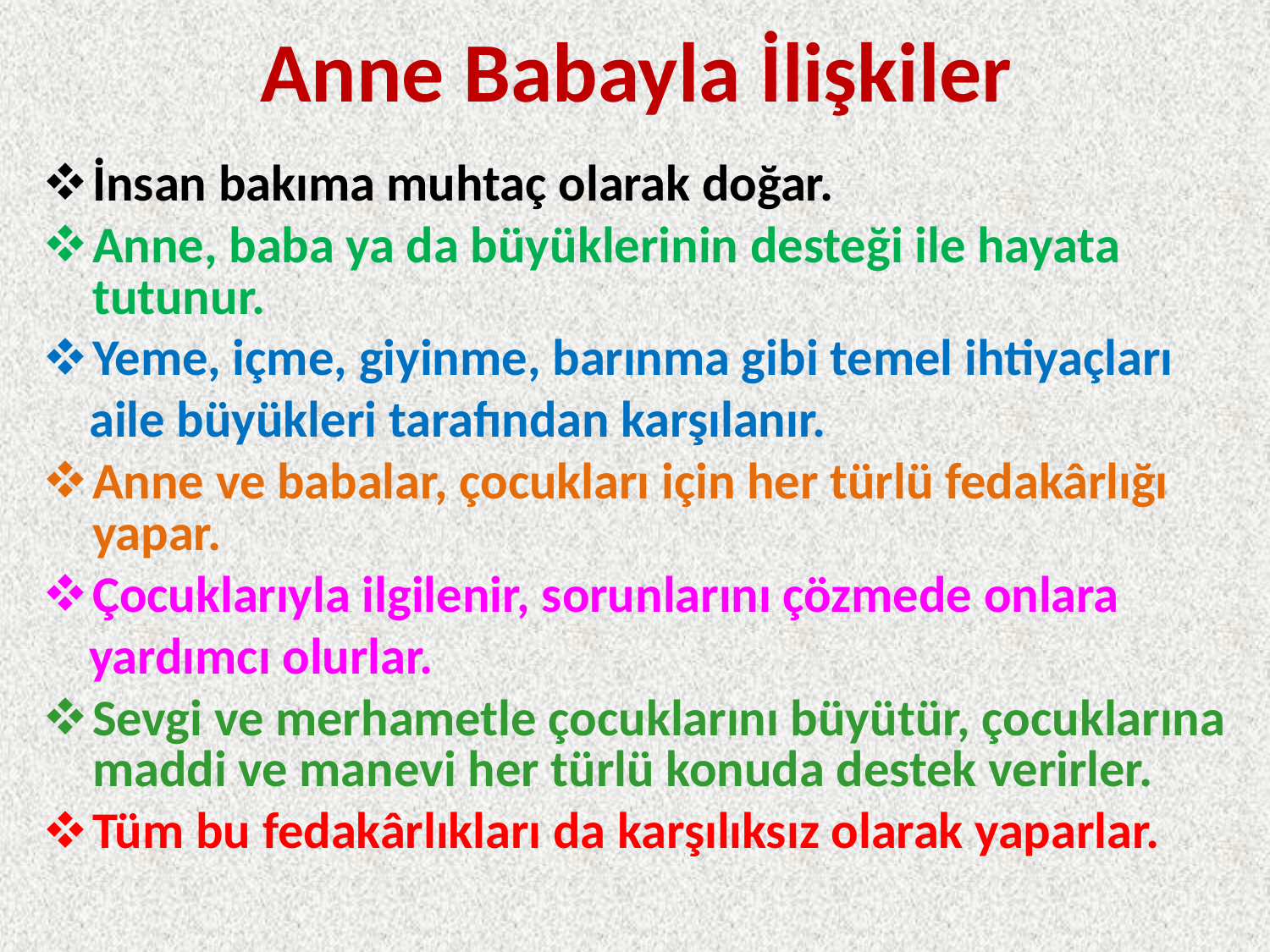

# Anne Babayla İlişkiler
İnsan bakıma muhtaç olarak doğar.
Anne, baba ya da büyüklerinin desteği ile hayata tutunur.
Yeme, içme, giyinme, barınma gibi temel ihtiyaçları
    aile büyükleri tarafından karşılanır.
Anne ve babalar, çocukları için her türlü fedakârlığı yapar.
Çocuklarıyla ilgilenir, sorunlarını çözmede onlara
    yardımcı olurlar.
Sevgi ve merhametle çocuklarını büyütür, çocuklarına maddi ve manevi her türlü konuda destek verirler.
Tüm bu fedakârlıkları da karşılıksız olarak yaparlar.